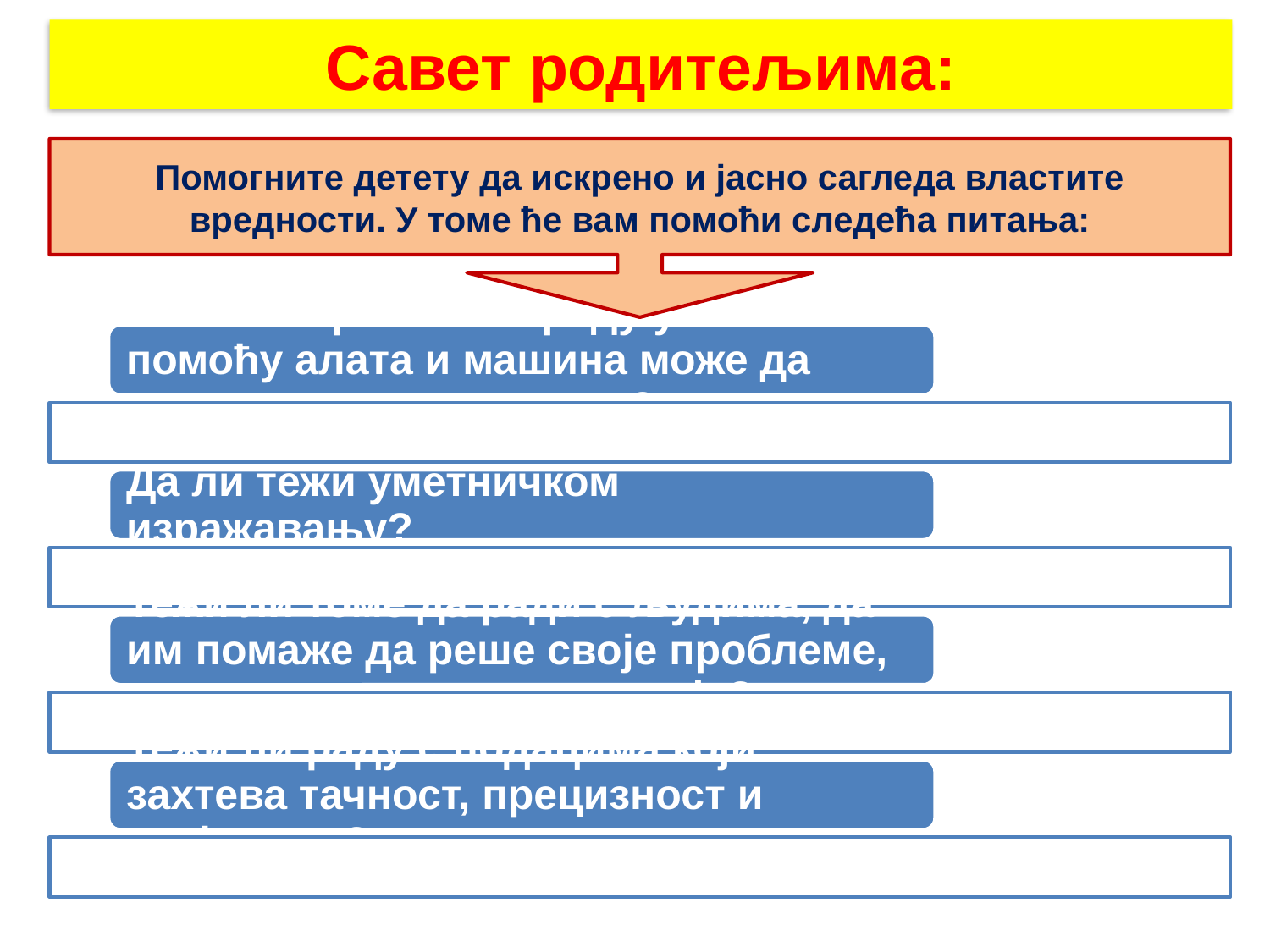

Савет родитељима:
Помогните детету да искрено и јасно сагледа властите вредности. У томе ће вам помоћи следећа питања:
Тежи ли практичом раду у коме помоћу алата и машина може да направи нешто корисно?
Тежи ли томе да ради с људима, да им помаже да реше своје проблеме, да их подучава или саветује?
Тежи ли раду с подацима који захтева тачност, прецизност и сређеност?
Да ли тежи уметничком изражавању?